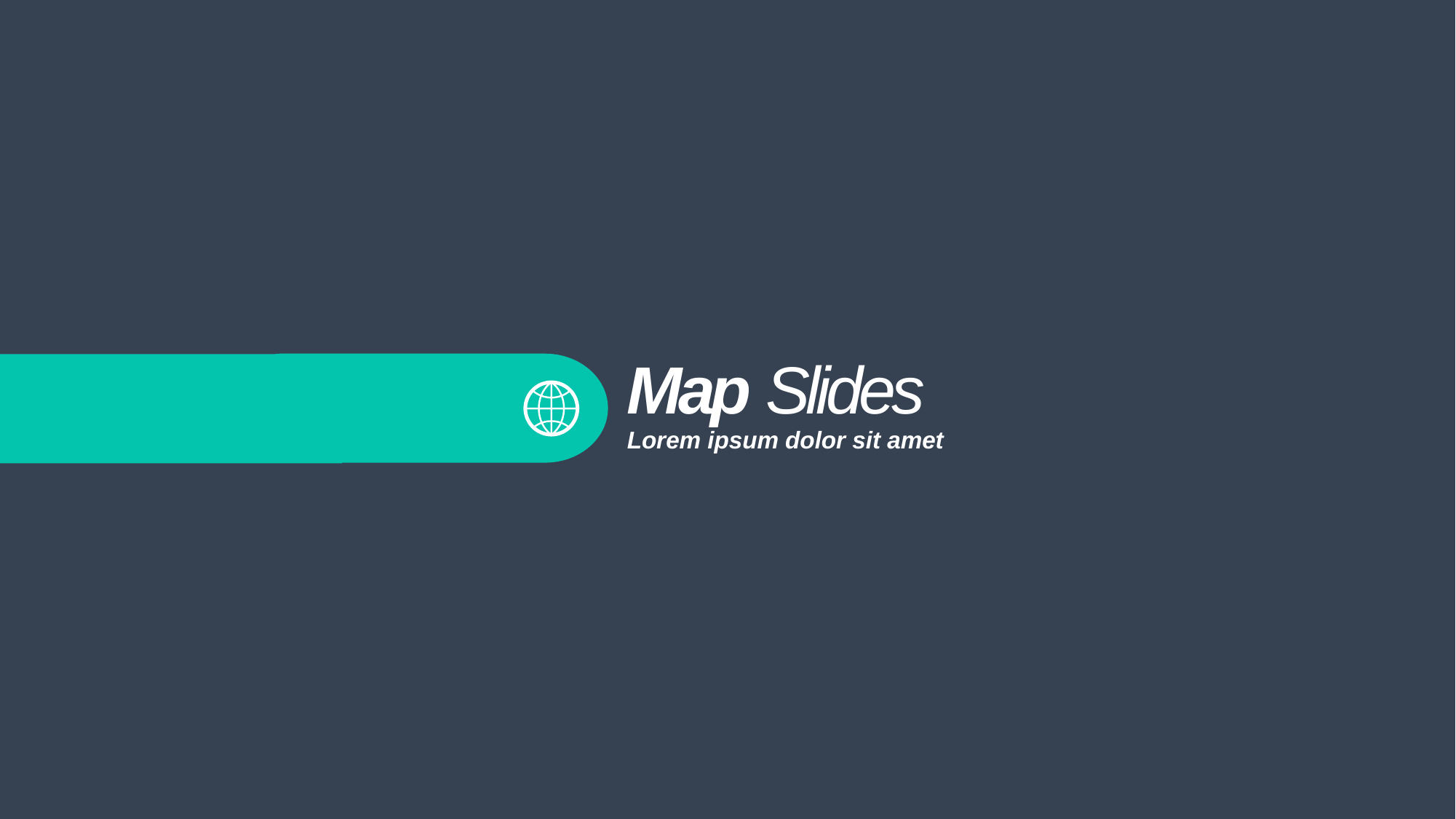

Map Slides

Lorem ipsum dolor sit amet